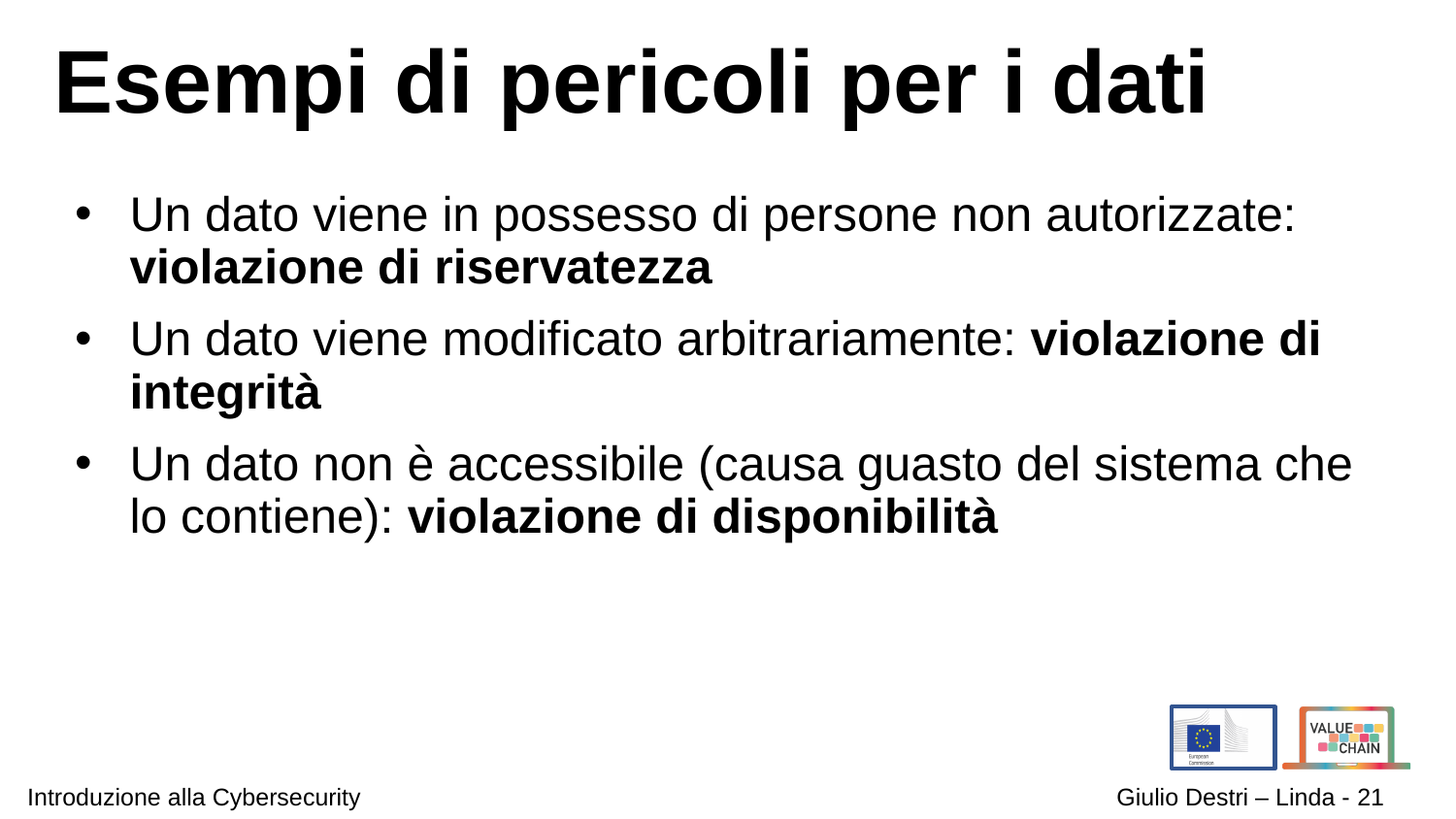

# Esempi di pericoli per i dati
Un dato viene in possesso di persone non autorizzate: violazione di riservatezza
Un dato viene modificato arbitrariamente: violazione di integrità
Un dato non è accessibile (causa guasto del sistema che lo contiene): violazione di disponibilità